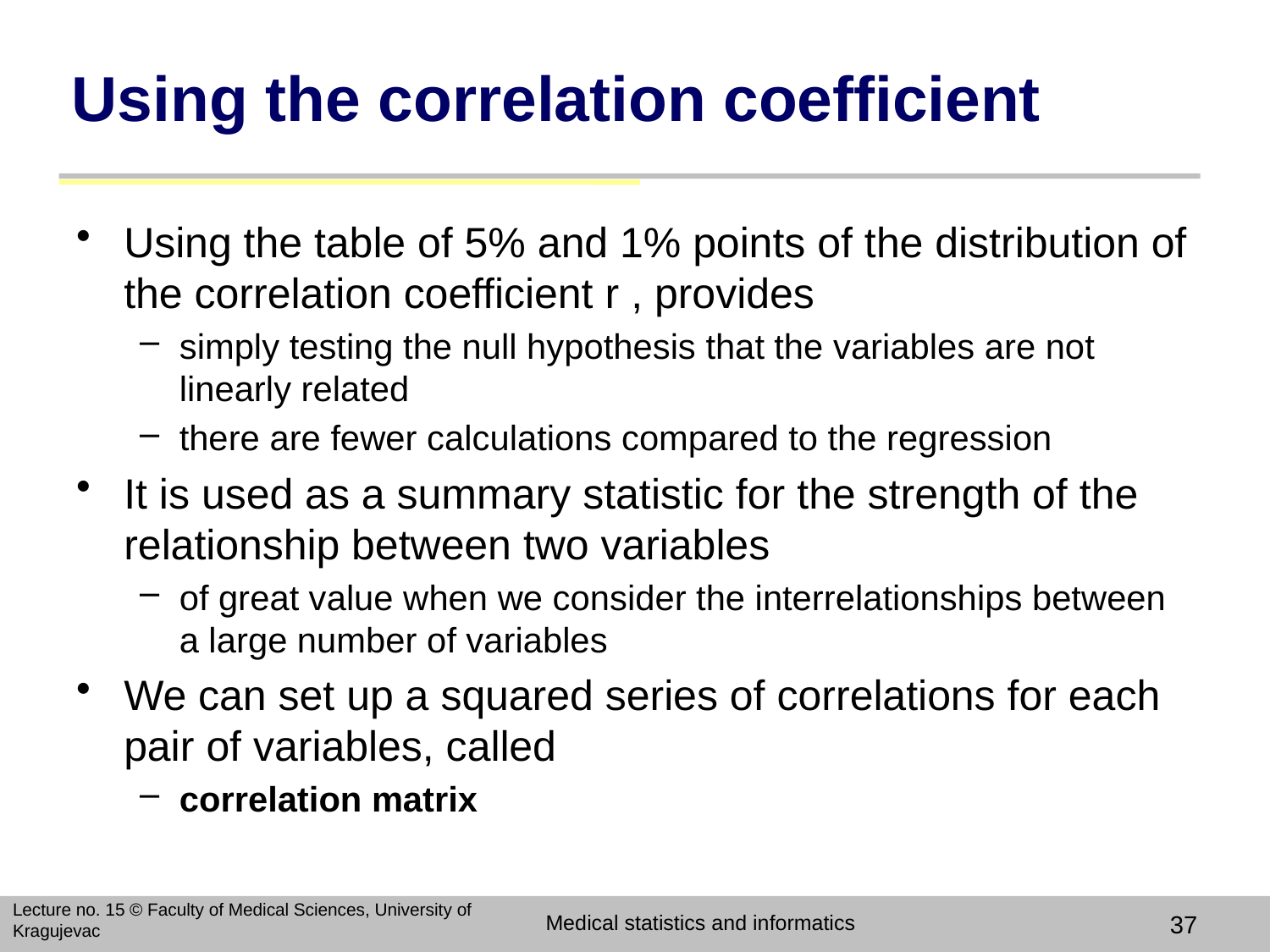

# Using the correlation coefficient
Using the table of 5% and 1% points of the distribution of the correlation coefficient r , provides
simply testing the null hypothesis that the variables are not linearly related
there are fewer calculations compared to the regression
It is used as a summary statistic for the strength of the relationship between two variables
of great value when we consider the interrelationships between a large number of variables
We can set up a squared series of correlations for each pair of variables, called
correlation matrix
Lecture no. 15 © Faculty of Medical Sciences, University of Kragujevac
Medical statistics and informatics
37